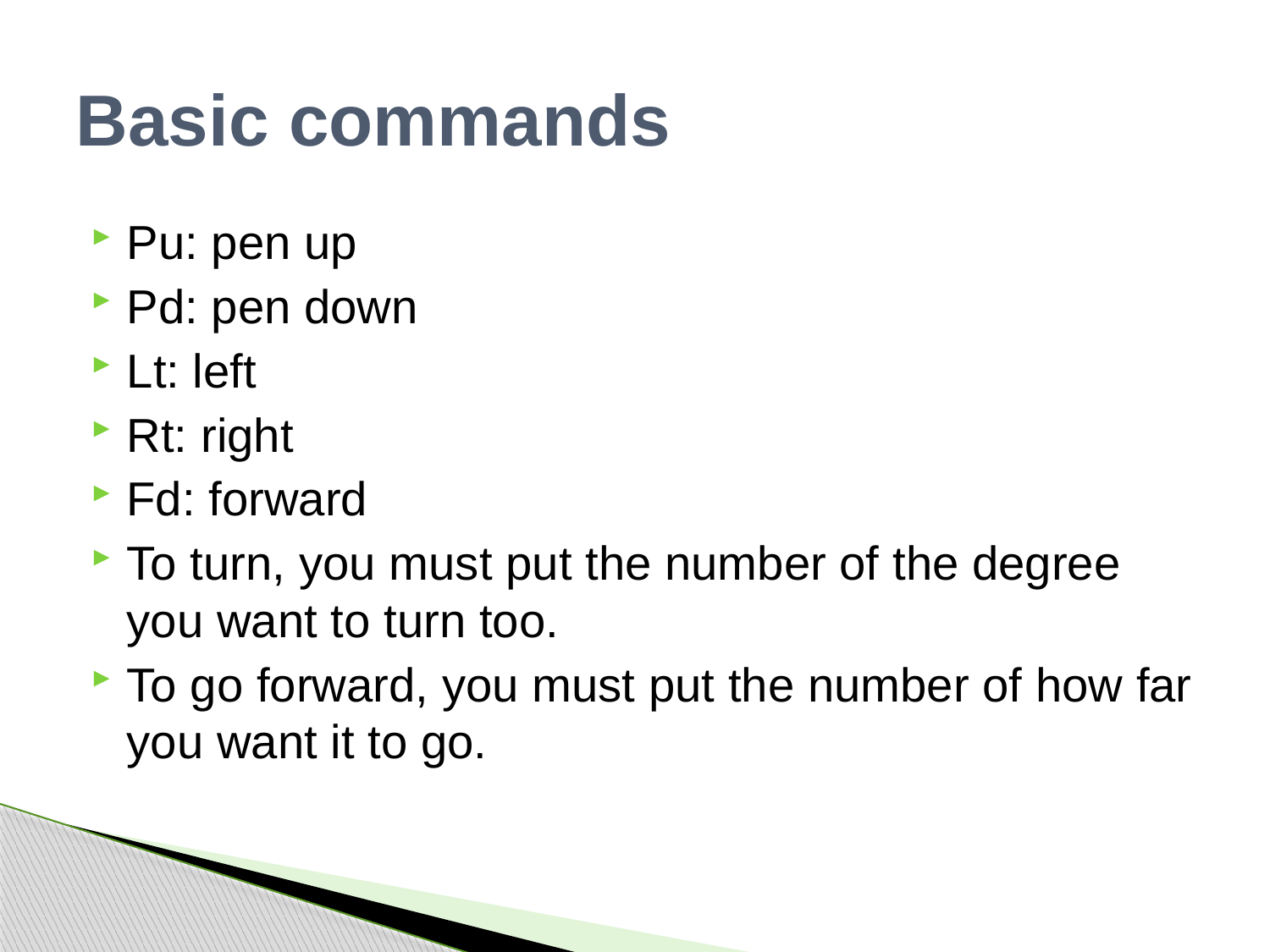

# Basic commands
Pu: pen up
Pd: pen down
Lt: left
Rt: right
Fd: forward
To turn, you must put the number of the degree you want to turn too.
To go forward, you must put the number of how far you want it to go.